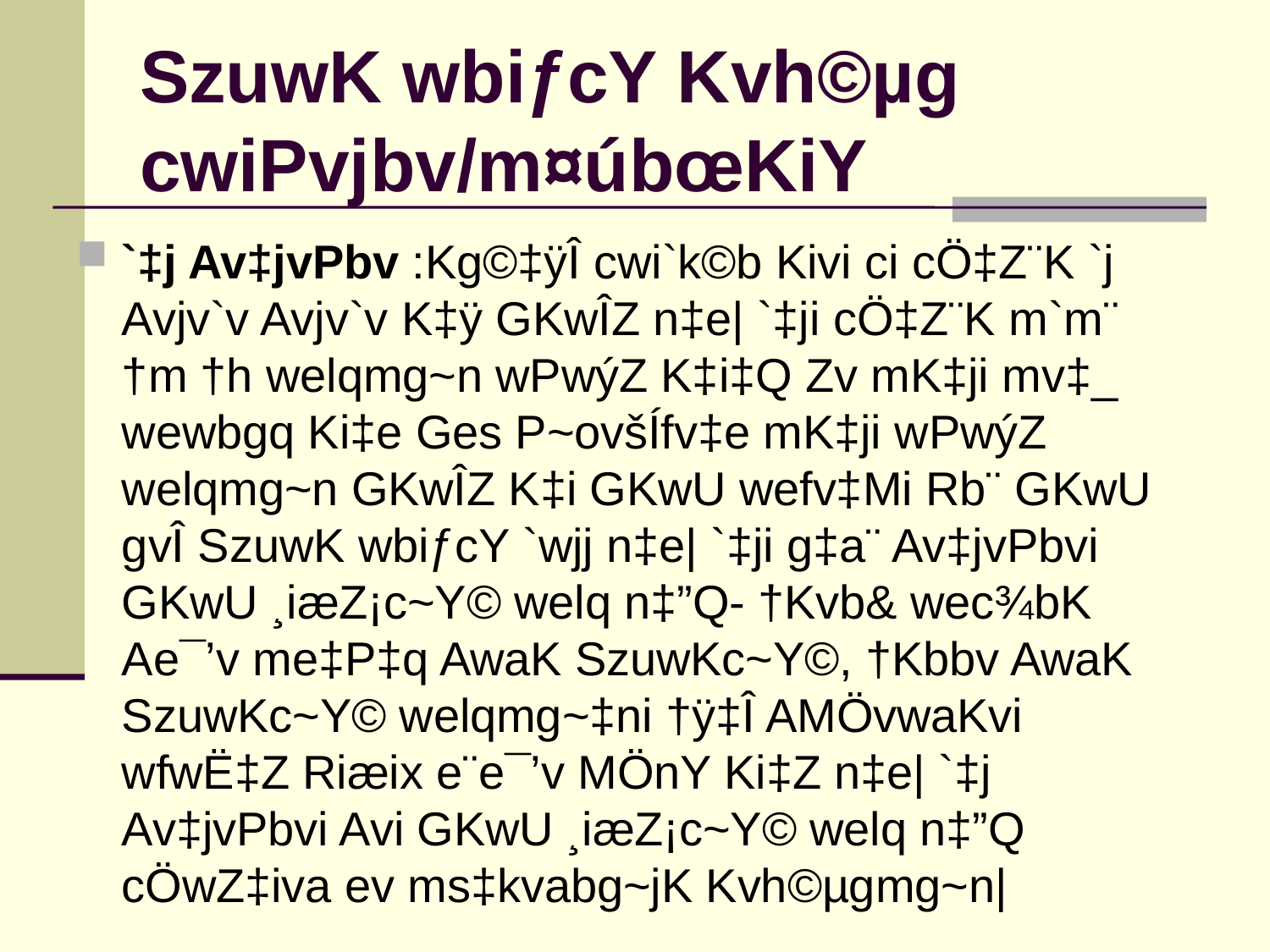

# SzuwK wbiƒcY Kvh©µg cwiPvjbv/m¤úbœKiY

`‡j Av‡jvPbv :Kg©‡ÿÎ cwi`k©b Kivi ci cÖ‡Z¨K `j Avjv`v Avjv`v K‡ÿ GKwÎZ n‡e| `‡ji cÖ‡Z¨K m`m¨ †m †h welqmg~n wPwýZ K‡i‡Q Zv mK‡ji mv‡_ wewbgq Ki‡e Ges P~ovšÍfv‡e mK‡ji wPwýZ welqmg~n GKwÎZ K‡i GKwU wefv‡Mi Rb¨ GKwU gvÎ SzuwK wbiƒcY `wjj n‡e| `‡ji g‡a¨ Av‡jvPbvi GKwU ¸iæZ¡c~Y© welq n‡”Q- †Kvb& wec¾bK Ae¯’v me‡P‡q AwaK SzuwKc~Y©, †Kbbv AwaK SzuwKc~Y© welqmg~‡ni †ÿ‡Î AMÖvwaKvi wfwË‡Z Riæix e¨e¯’v MÖnY Ki‡Z n‡e| `‡j Av‡jvPbvi Avi GKwU ¸iæZ¡c~Y© welq n‡”Q cÖwZ‡iva ev ms‡kvabg~jK Kvh©µgmg~n|